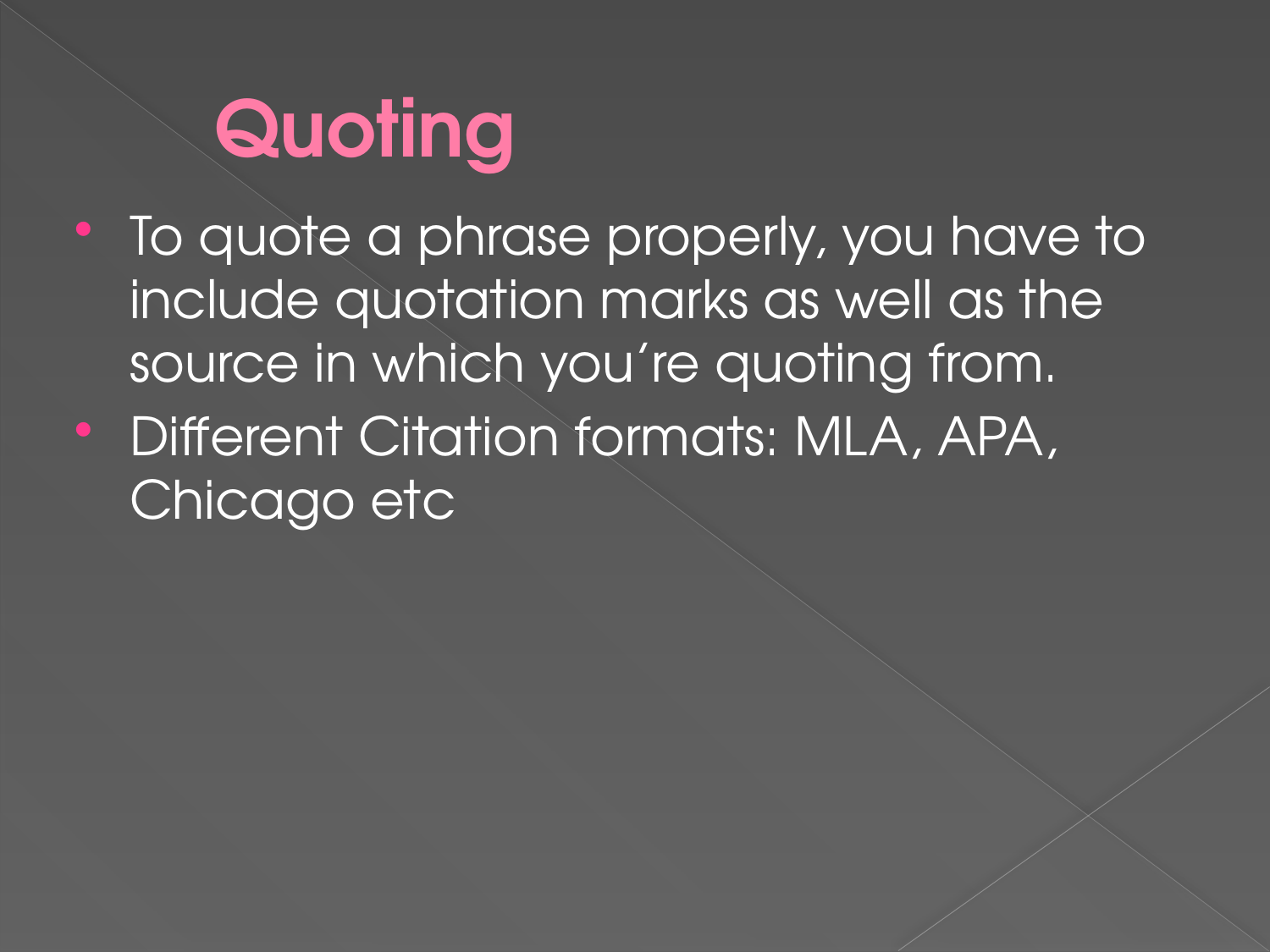

# Quoting
To quote a phrase properly, you have to include quotation marks as well as the source in which you’re quoting from.
Different Citation formats: MLA, APA, Chicago etc